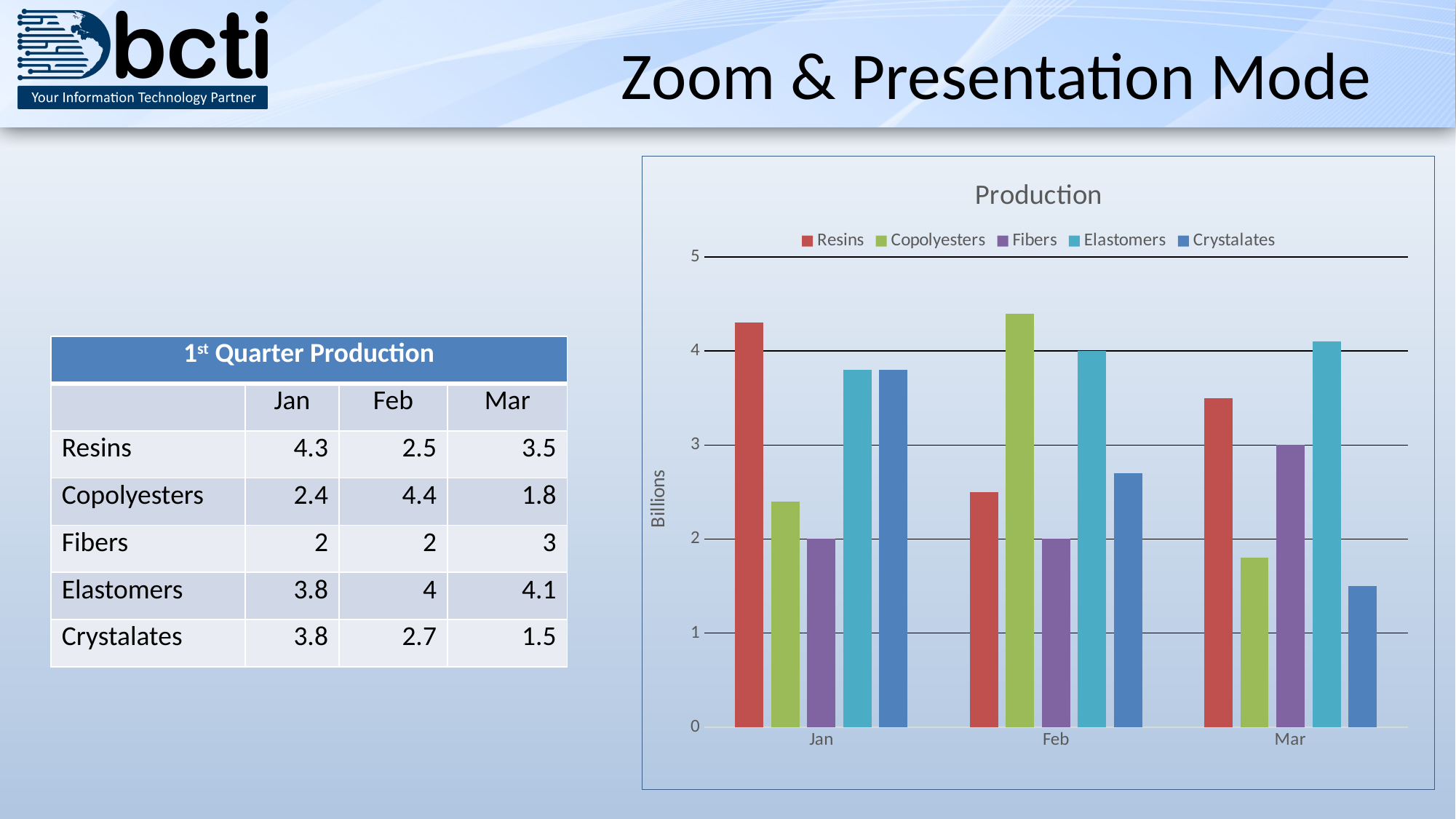

# Zoom & Presentation Mode

### Chart: Production

| Category | Resins | Copolyesters | Fibers | Elastomers | Crystalates |
|---|---|---|---|---|---|
| Jan | 4.3 | 2.4 | 2.0 | 3.8 | 3.8 |
| Feb | 2.5 | 4.4 | 2.0 | 4.0 | 2.7 |
| Mar | 3.5 | 1.8 | 3.0 | 4.1 | 1.5 |
| 1st Quarter Production |  |  |  |
| --- | --- | --- | --- |
|  | Jan | Feb | Mar |
| Resins | 4.3 | 2.5 | 3.5 |
| Copolyesters | 2.4 | 4.4 | 1.8 |
| Fibers | 2 | 2 | 3 |
| Elastomers | 3.8 | 4 | 4.1 |
| Crystalates | 3.8 | 2.7 | 1.5 |